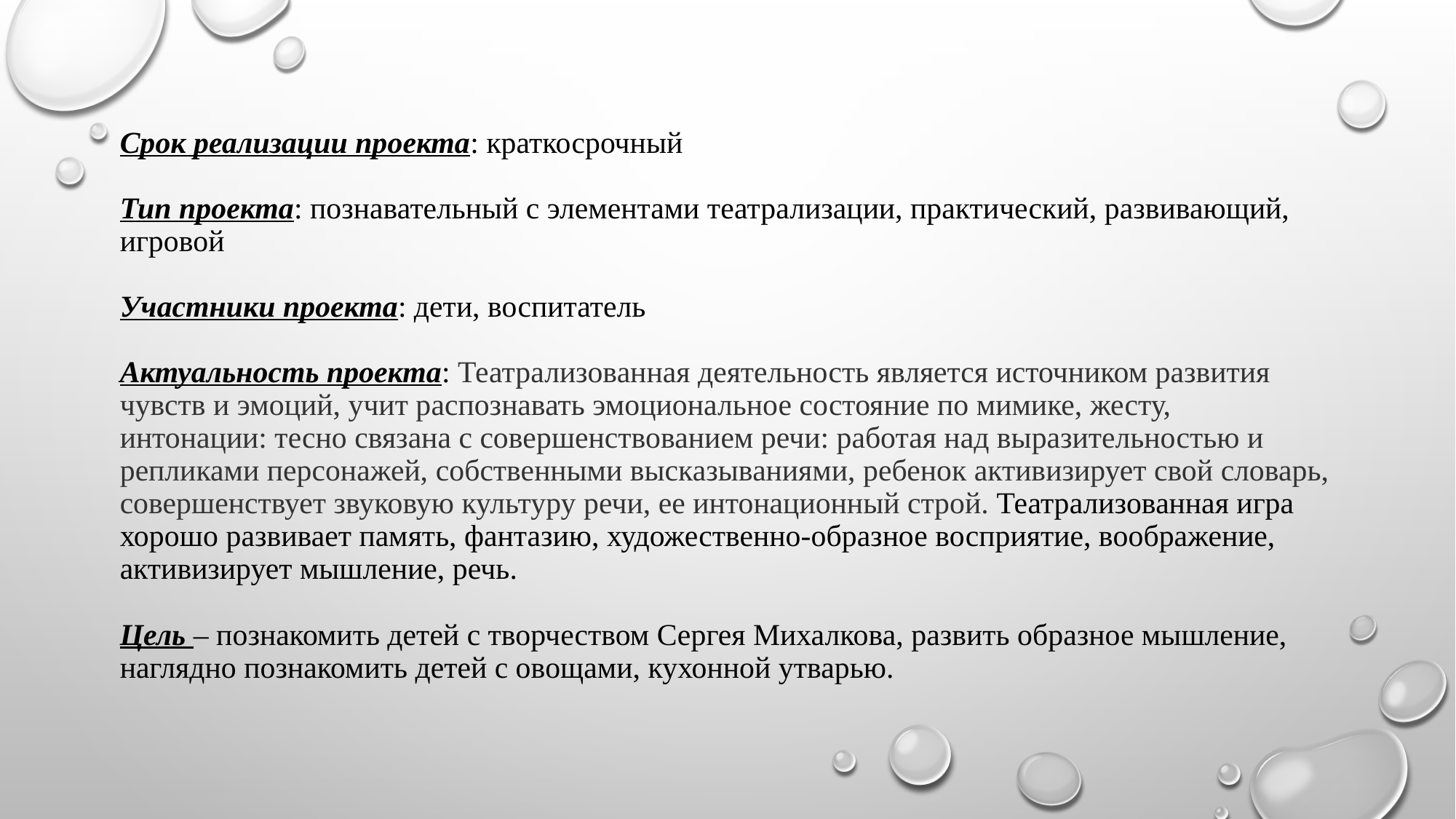

# Срок реализации проекта: краткосрочный Тип проекта: познавательный с элементами театрализации, практический, развивающий, игровой Участники проекта: дети, воспитатель Актуальность проекта: Театрализованная деятельность является источником развития чувств и эмоций, учит распознавать эмоциональное состояние по мимике, жесту, интонации: тесно связана с совершенствованием речи: работая над выразительностью и репликами персонажей, собственными высказываниями, ребенок активизирует свой словарь, совершенствует звуковую культуру речи, ее интонационный строй. Театрализованная игра хорошо развивает память, фантазию, художественно-образное восприятие, воображение, активизирует мышление, речь. Цель – познакомить детей с творчеством Сергея Михалкова, развить образное мышление, наглядно познакомить детей с овощами, кухонной утварью.